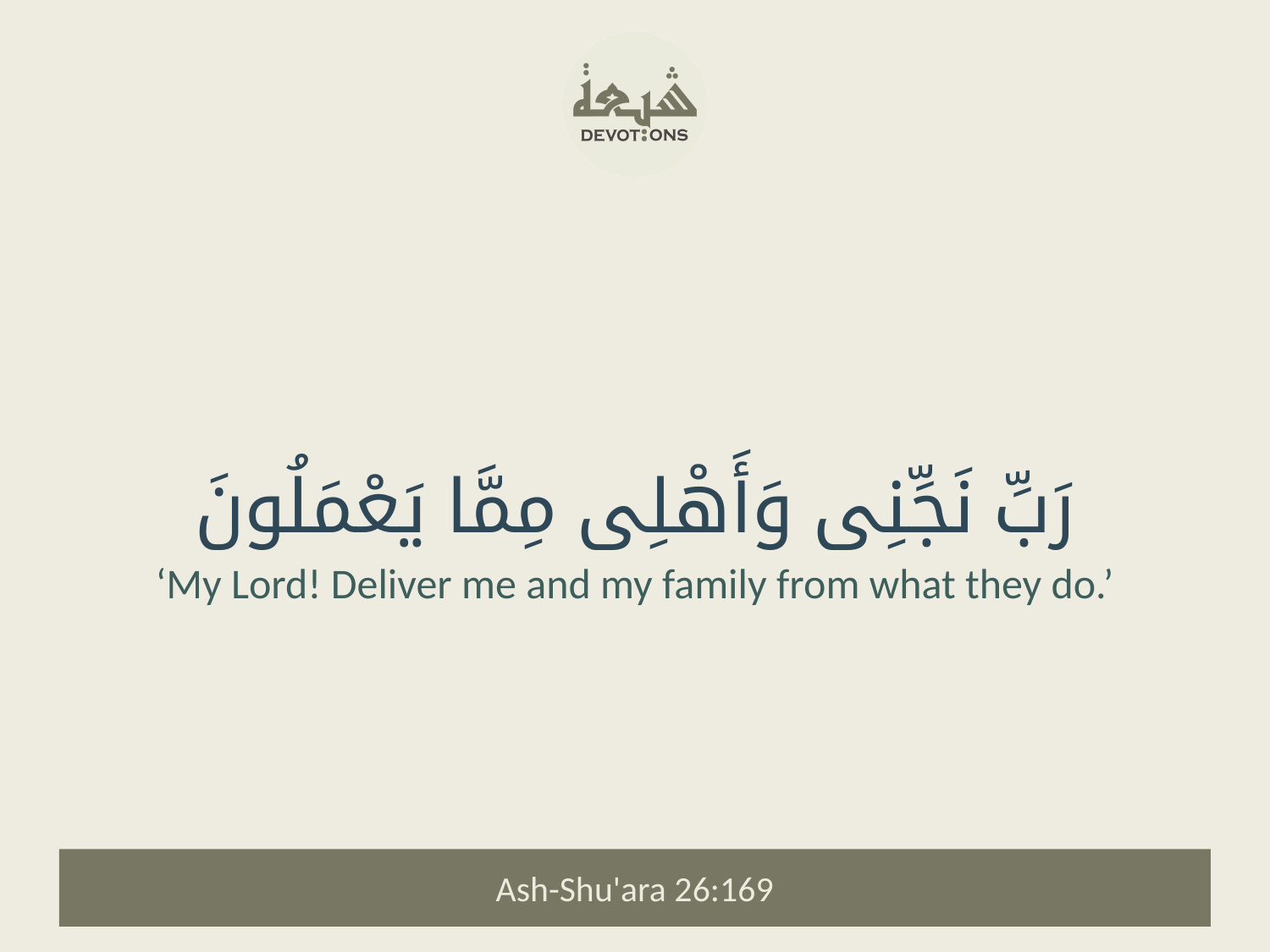

رَبِّ نَجِّنِى وَأَهْلِى مِمَّا يَعْمَلُونَ
‘My Lord! Deliver me and my family from what they do.’
Ash-Shu'ara 26:169